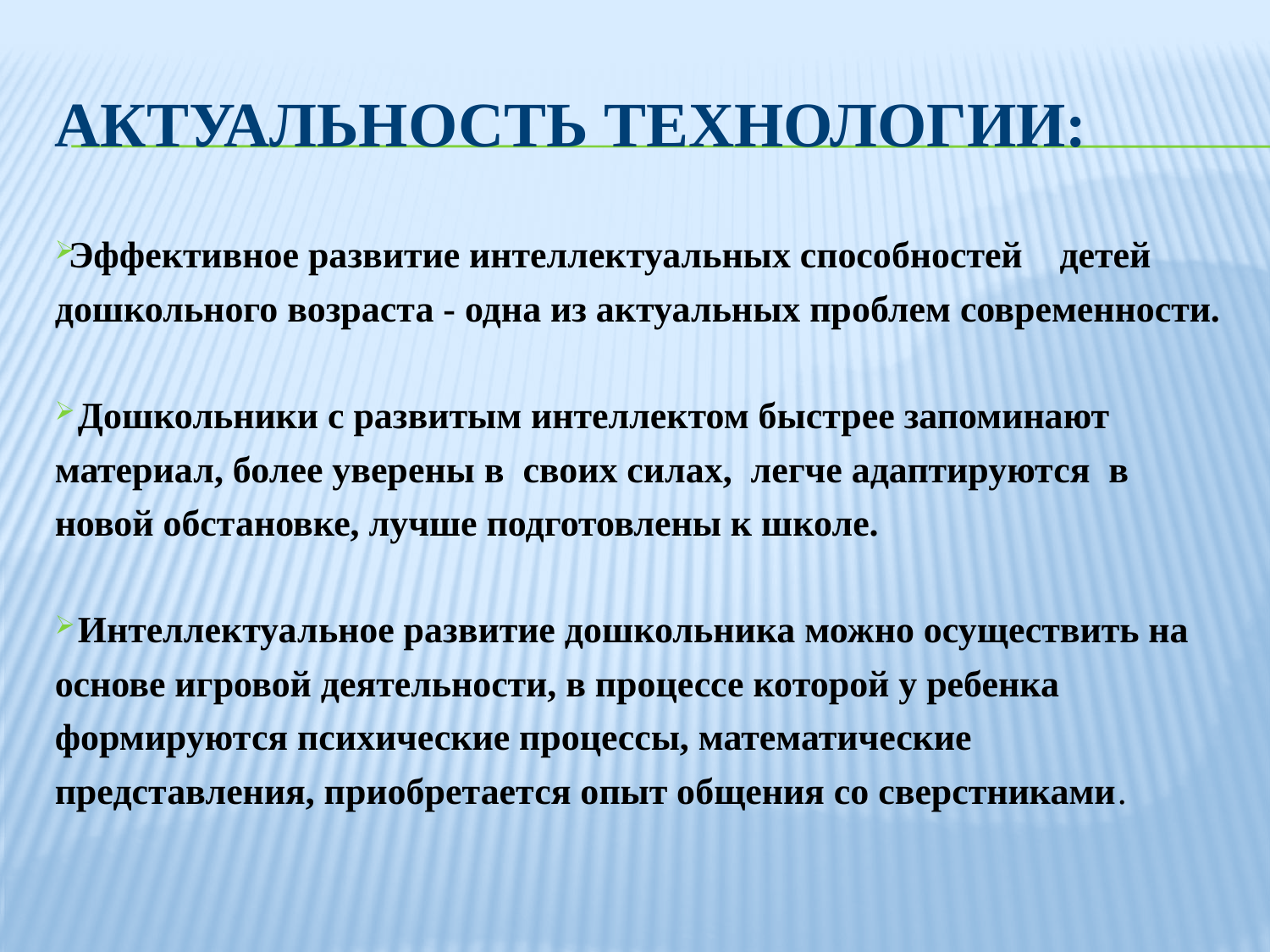

# Актуальность технологии:
Эффективное развитие интеллектуальных способностей    детей дошкольного возраста - одна из актуальных проблем современности.

 Дошкольники с развитым интеллектом быстрее запоминают материал, более уверены в  своих силах,  легче адаптируются  в новой обстановке, лучше подготовлены к школе.

 Интеллектуальное развитие дошкольника можно осуществить на основе игровой деятельности, в процессе которой у ребенка формируются психические процессы, математические представления, приобретается опыт общения со сверстниками.